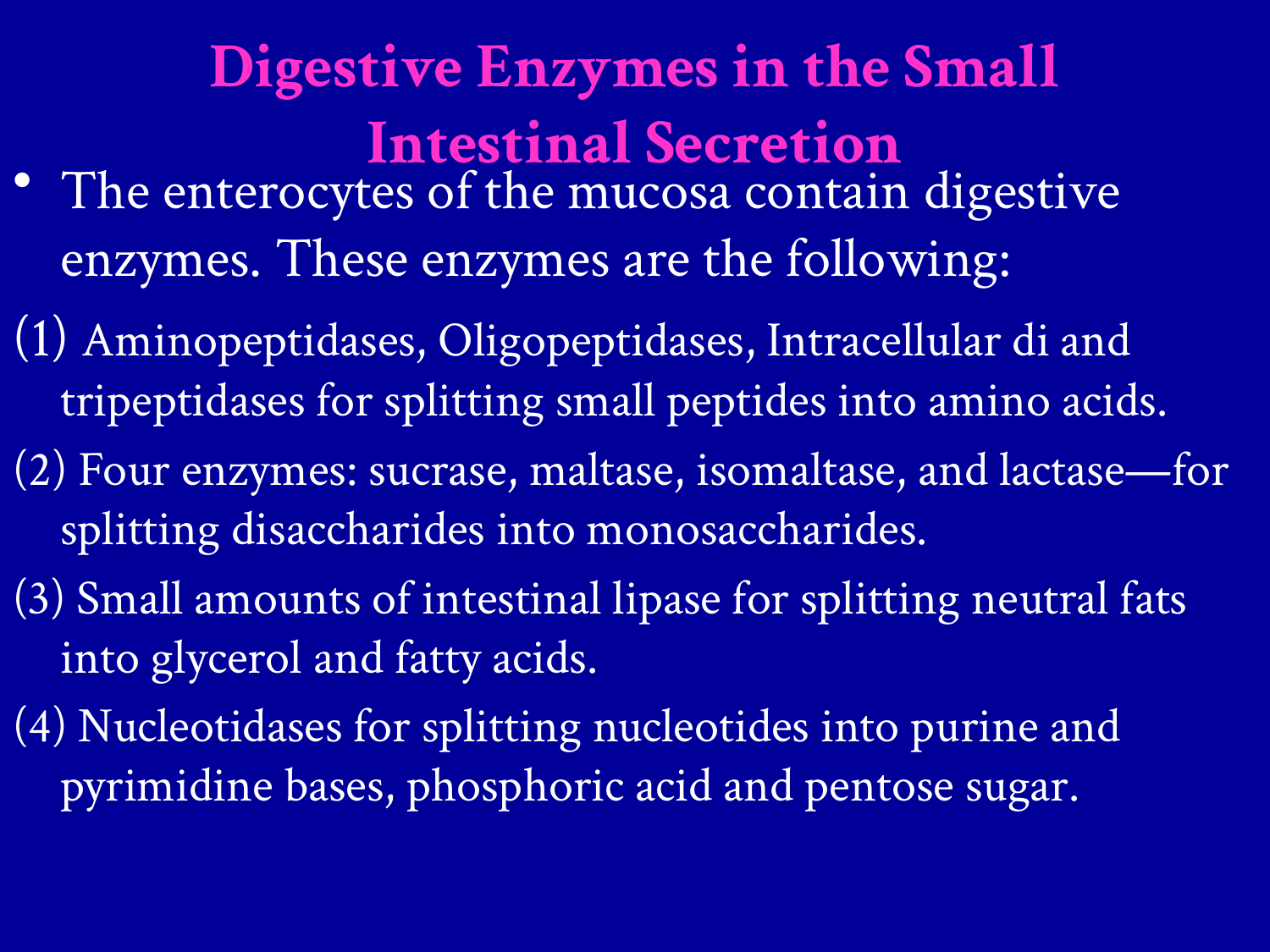

# Digestive Enzymes in the Small Intestinal Secretion
The enterocytes of the mucosa contain digestive enzymes. These enzymes are the following:
(1) Aminopeptidases, Oligopeptidases, Intracellular di and tripeptidases for splitting small peptides into amino acids.
(2) Four enzymes: sucrase, maltase, isomaltase, and lactase—for splitting disaccharides into monosaccharides.
(3) Small amounts of intestinal lipase for splitting neutral fats into glycerol and fatty acids.
(4) Nucleotidases for splitting nucleotides into purine and pyrimidine bases, phosphoric acid and pentose sugar.